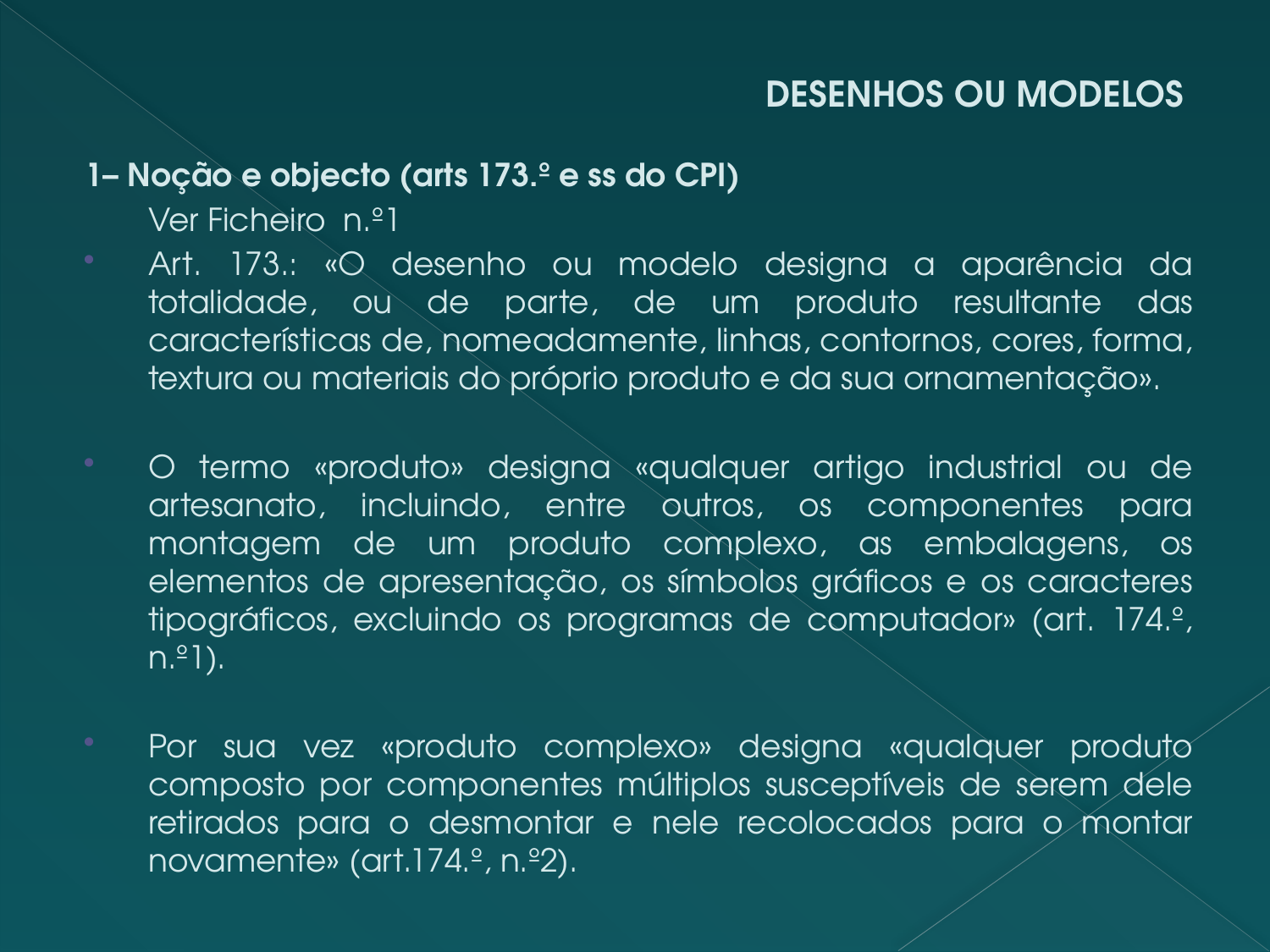

# DESENHOS OU MODELOS
1– Noção e objecto (arts 173.º e ss do CPI)
	Ver Ficheiro  n.º1
Art. 173.: «O desenho ou modelo designa a aparência da totalidade, ou de parte, de um produto resultante das características de, nomeadamente, linhas, contornos, cores, forma, textura ou materiais do próprio produto e da sua ornamentação».

O termo «produto» designa «qualquer artigo industrial ou de artesanato, incluindo, entre outros, os componentes para montagem de um produto complexo, as embalagens, os elementos de apresentação, os símbolos gráficos e os caracteres tipográficos, excluindo os programas de computador» (art. 174.º, n.º1).

Por sua vez «produto complexo» designa «qualquer produto composto por componentes múltiplos susceptíveis de serem dele retirados para o desmontar e nele recolocados para o montar novamente» (art.174.º, n.º2).